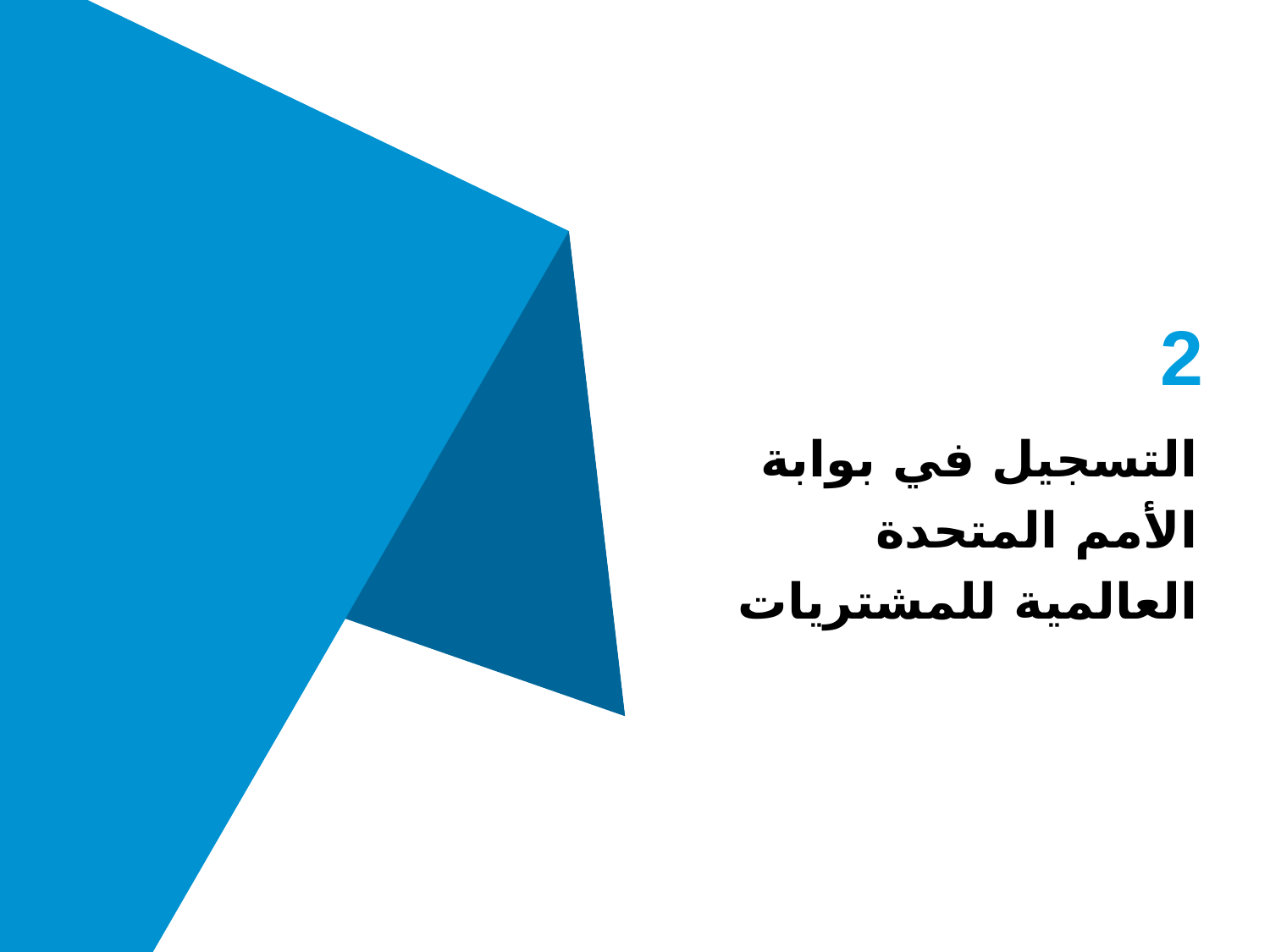

2
# التسجيل في بوابة الأمم المتحدة العالمية للمشتريات